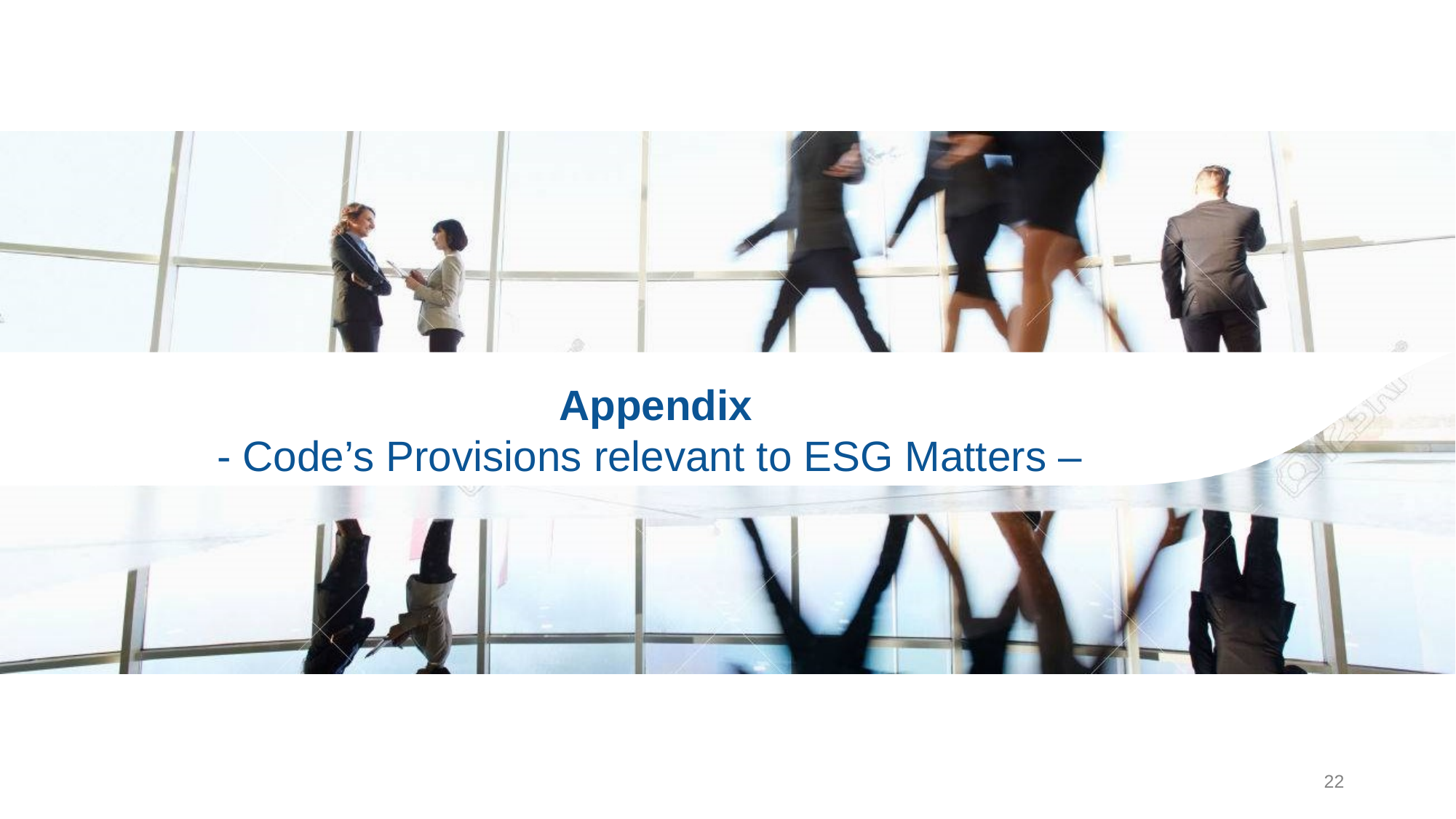

# Appendix - Code’s Provisions relevant to ESG Matters –

22